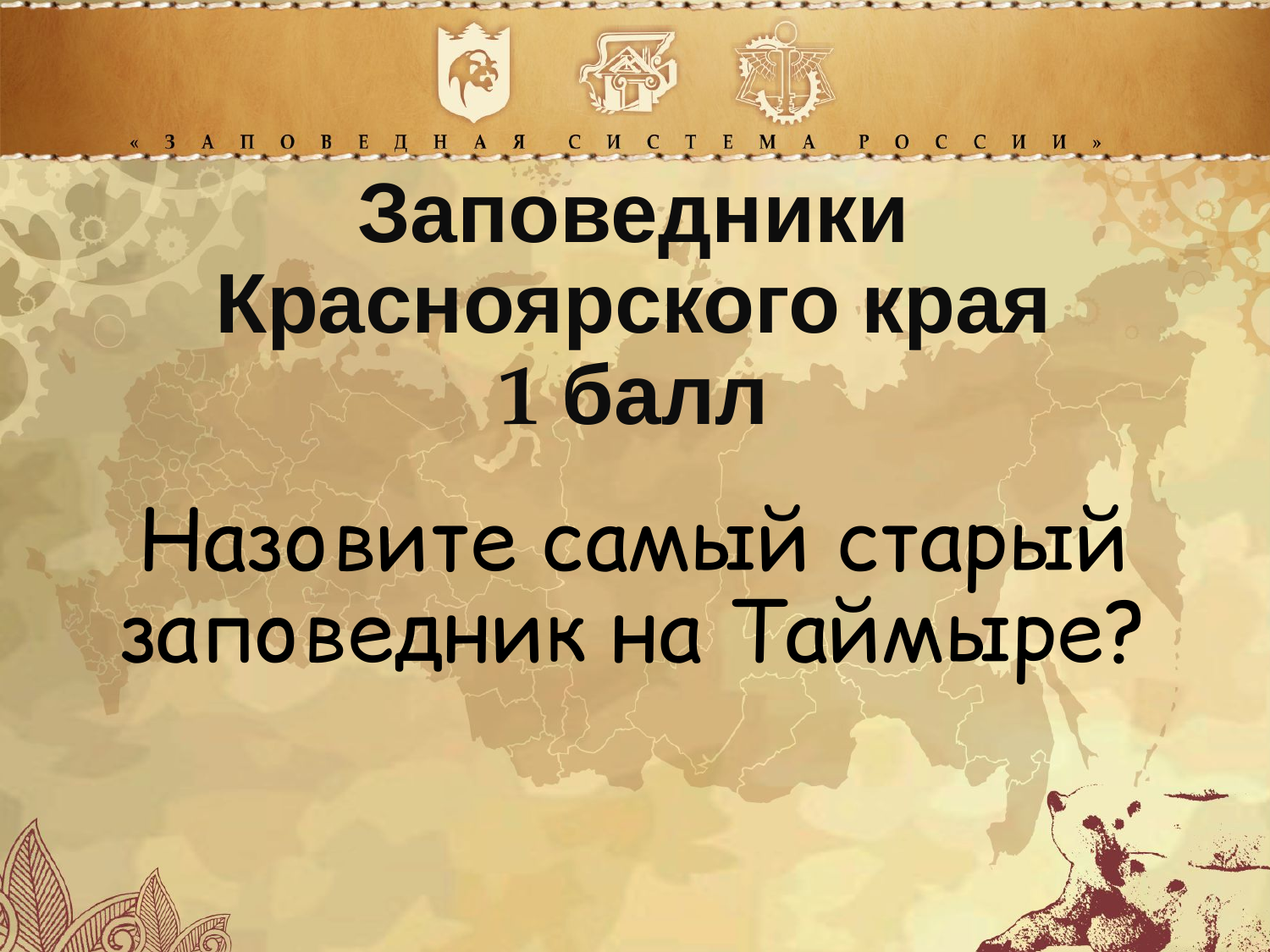

Заповедники Красноярского края
1 балл
Назовите самый старый заповедник на Таймыре?